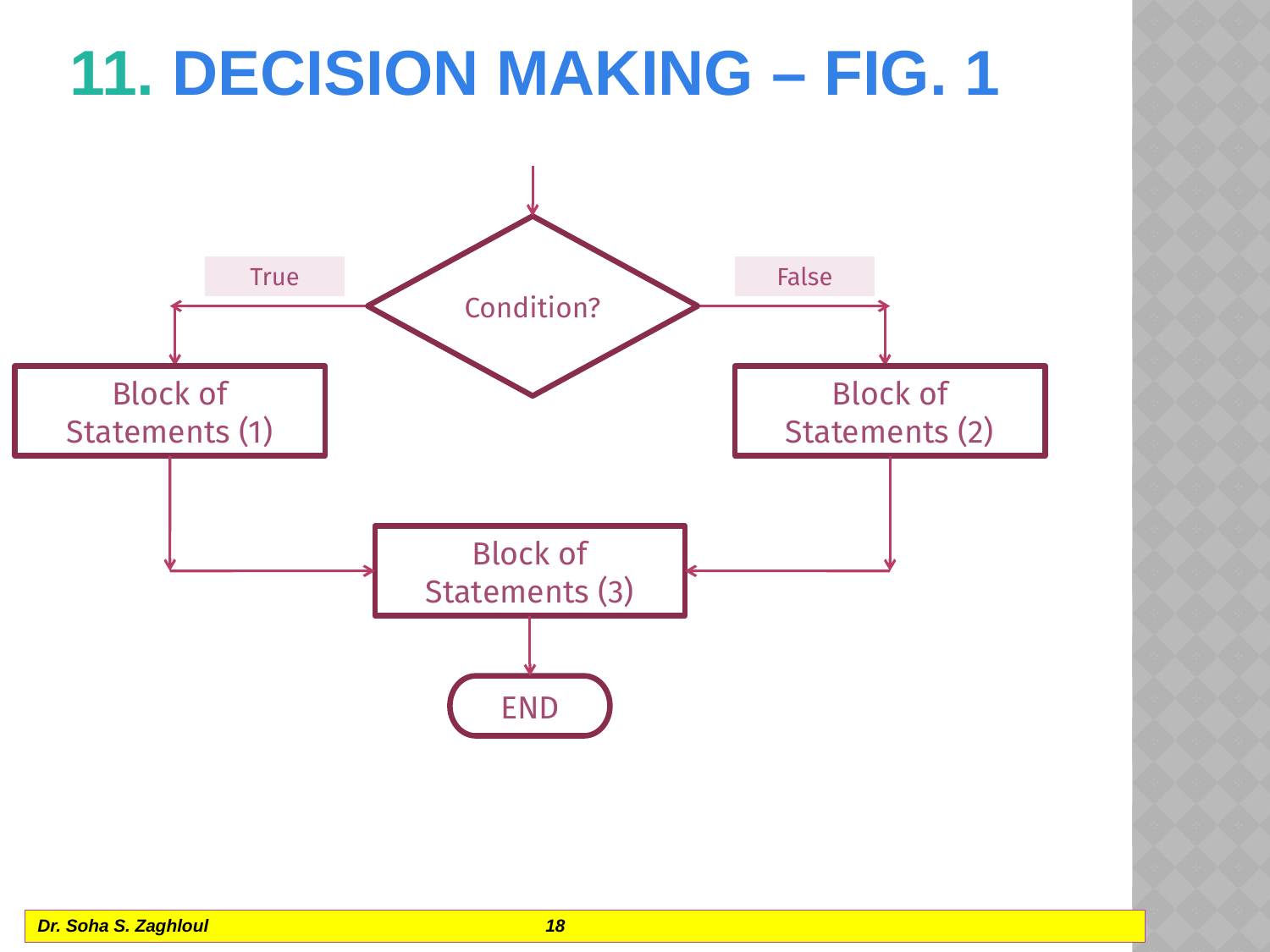

# 11. Decision making – fig. 1
Condition?
Block of Statements (1)
Block of Statements (2)
True
False
Block of Statements (3)
END
Dr. Soha S. Zaghloul			18